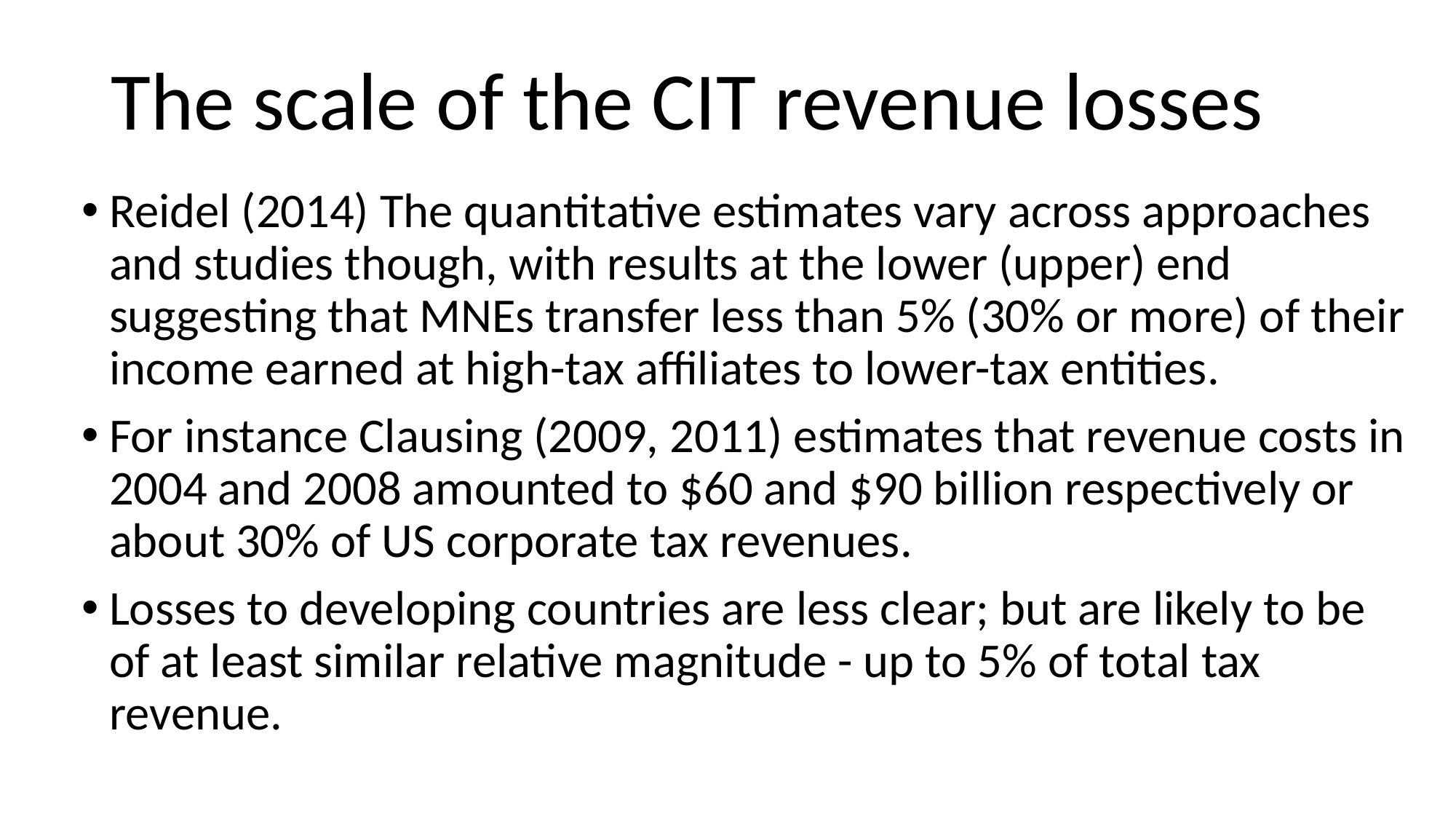

# The scale of the CIT revenue losses
Reidel (2014) The quantitative estimates vary across approaches and studies though, with results at the lower (upper) end suggesting that MNEs transfer less than 5% (30% or more) of their income earned at high-tax affiliates to lower-tax entities.
For instance Clausing (2009, 2011) estimates that revenue costs in 2004 and 2008 amounted to $60 and $90 billion respectively or about 30% of US corporate tax revenues.
Losses to developing countries are less clear; but are likely to be of at least similar relative magnitude - up to 5% of total tax revenue.